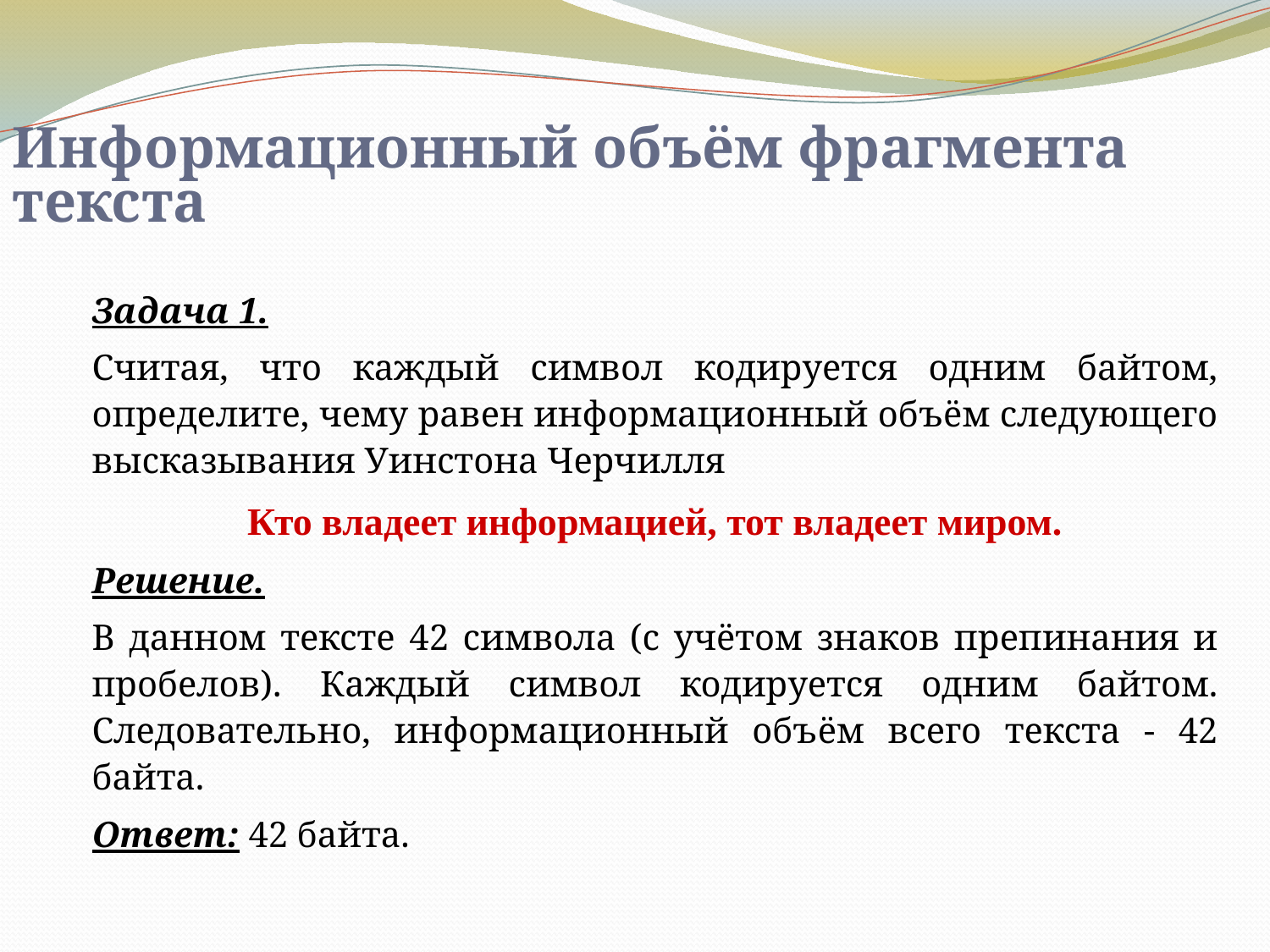

Информационный объём фрагмента текста
Задача 1.
Считая, что каждый символ кодируется одним байтом, определите, чему равен информационный объём следующего высказывания Уинстона Черчилля
Кто владеет информацией, тот владеет миром.
Решение.
В данном тексте 42 символа (с учётом знаков препинания и пробелов). Каждый символ кодируется одним байтом. Следовательно, информационный объём всего текста - 42 байта.
Ответ: 42 байта.